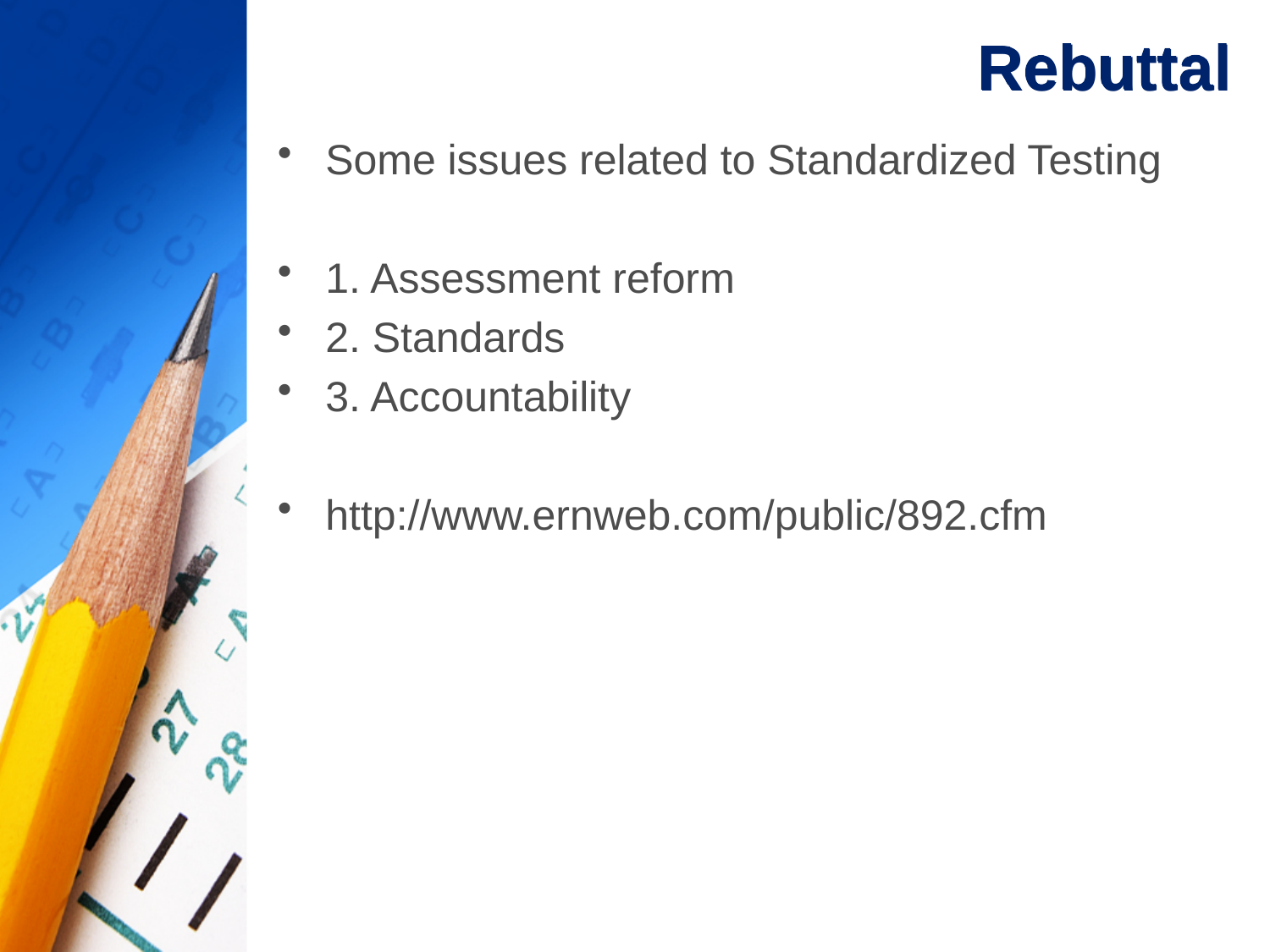

# Rebuttal
Some issues related to Standardized Testing

1. Assessment reform
2. Standards
3. Accountability

http://www.ernweb.com/public/892.cfm